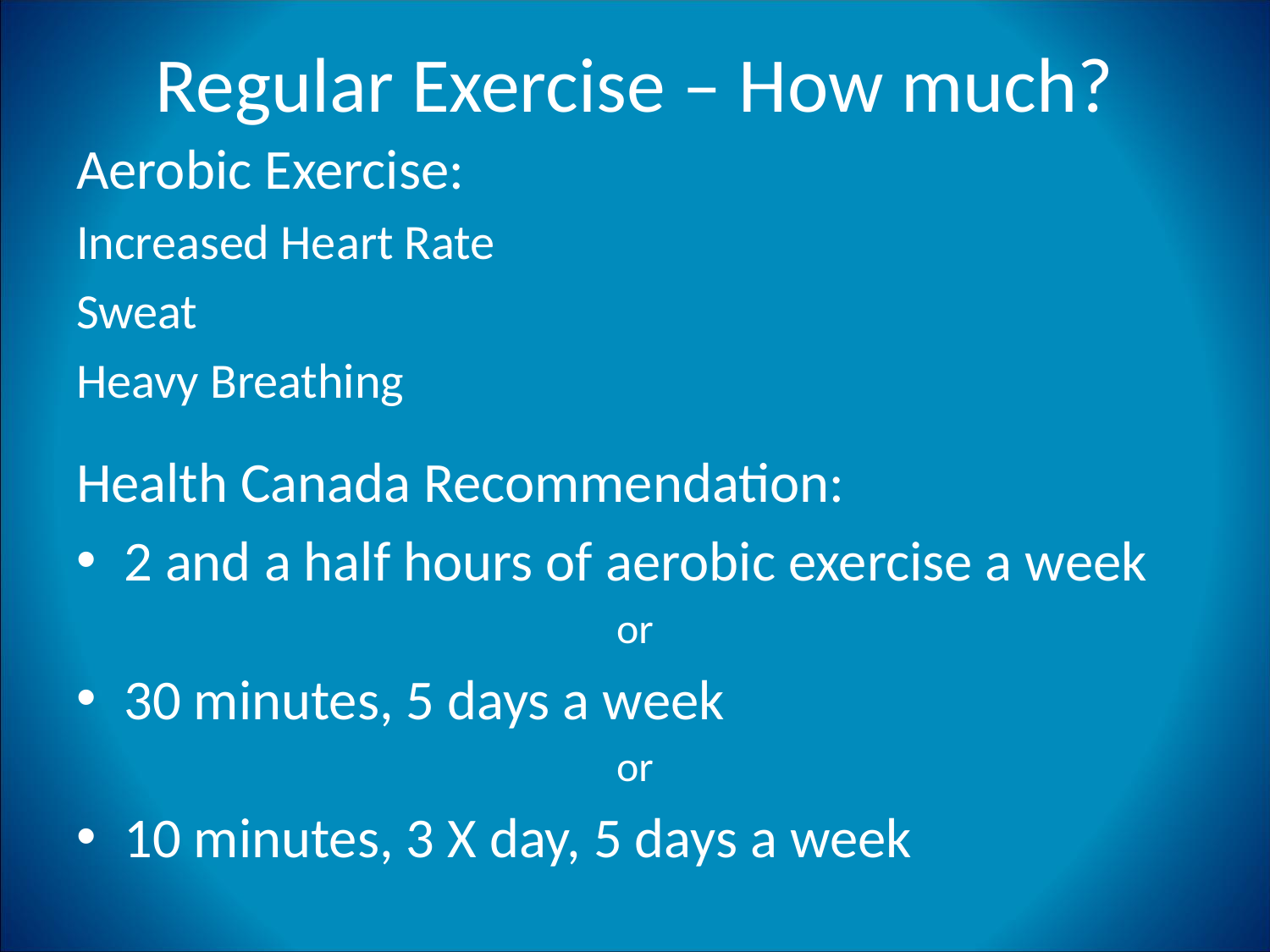

# Regular Exercise – How much?
Aerobic Exercise:
Increased Heart Rate
Sweat
Heavy Breathing

Health Canada Recommendation:
2 and a half hours of aerobic exercise a week
or
30 minutes, 5 days a week
or
10 minutes, 3 X day, 5 days a week